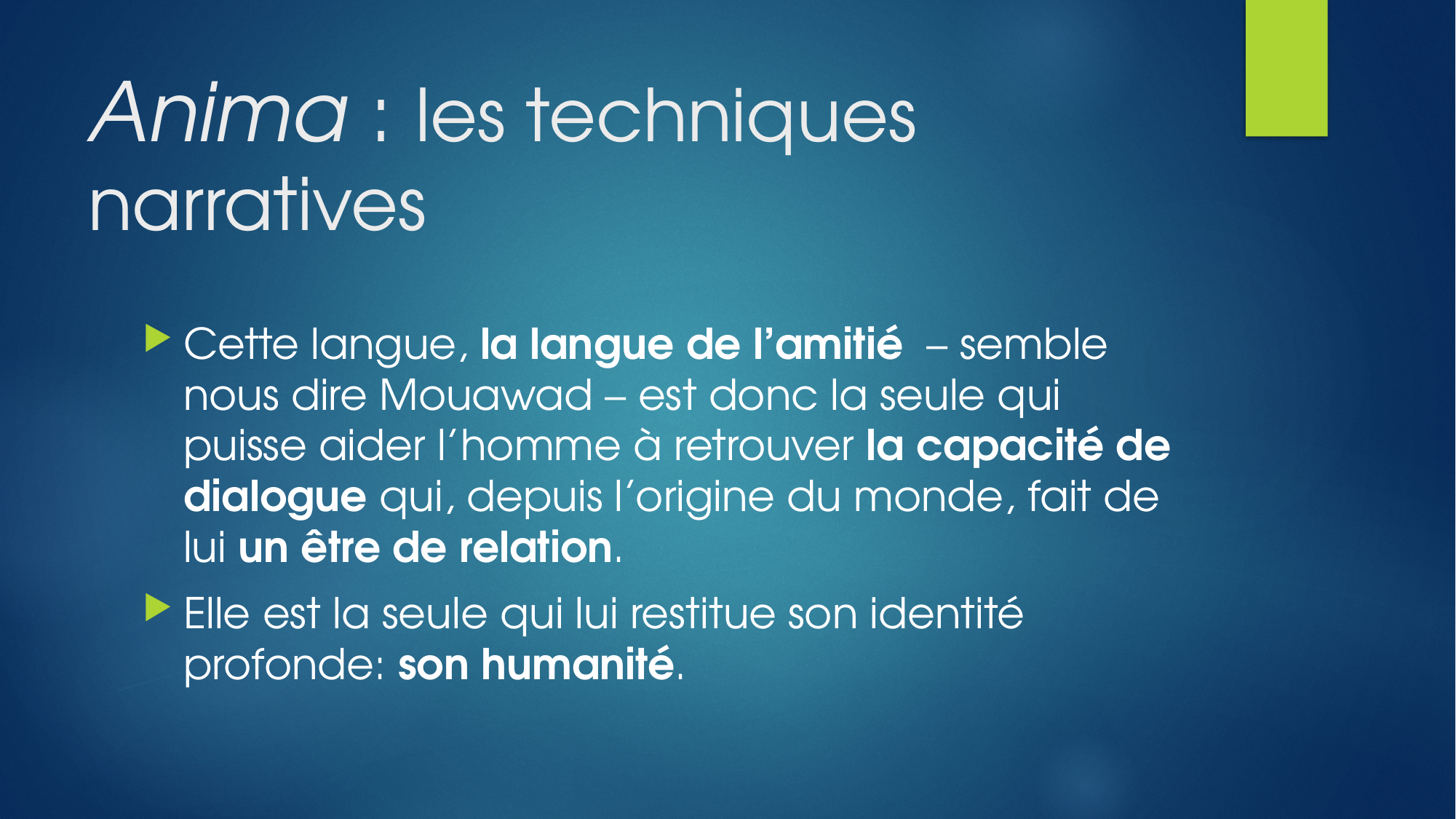

# Anima : les techniques narratives

Cette langue, la langue de l’amitié  – semble nous dire Mouawad – est donc la seule qui puisse aider l’homme à retrouver la capacité de dialogue qui, depuis l’origine du monde, fait de lui un être de relation.
Elle est la seule qui lui restitue son identité profonde: son humanité.